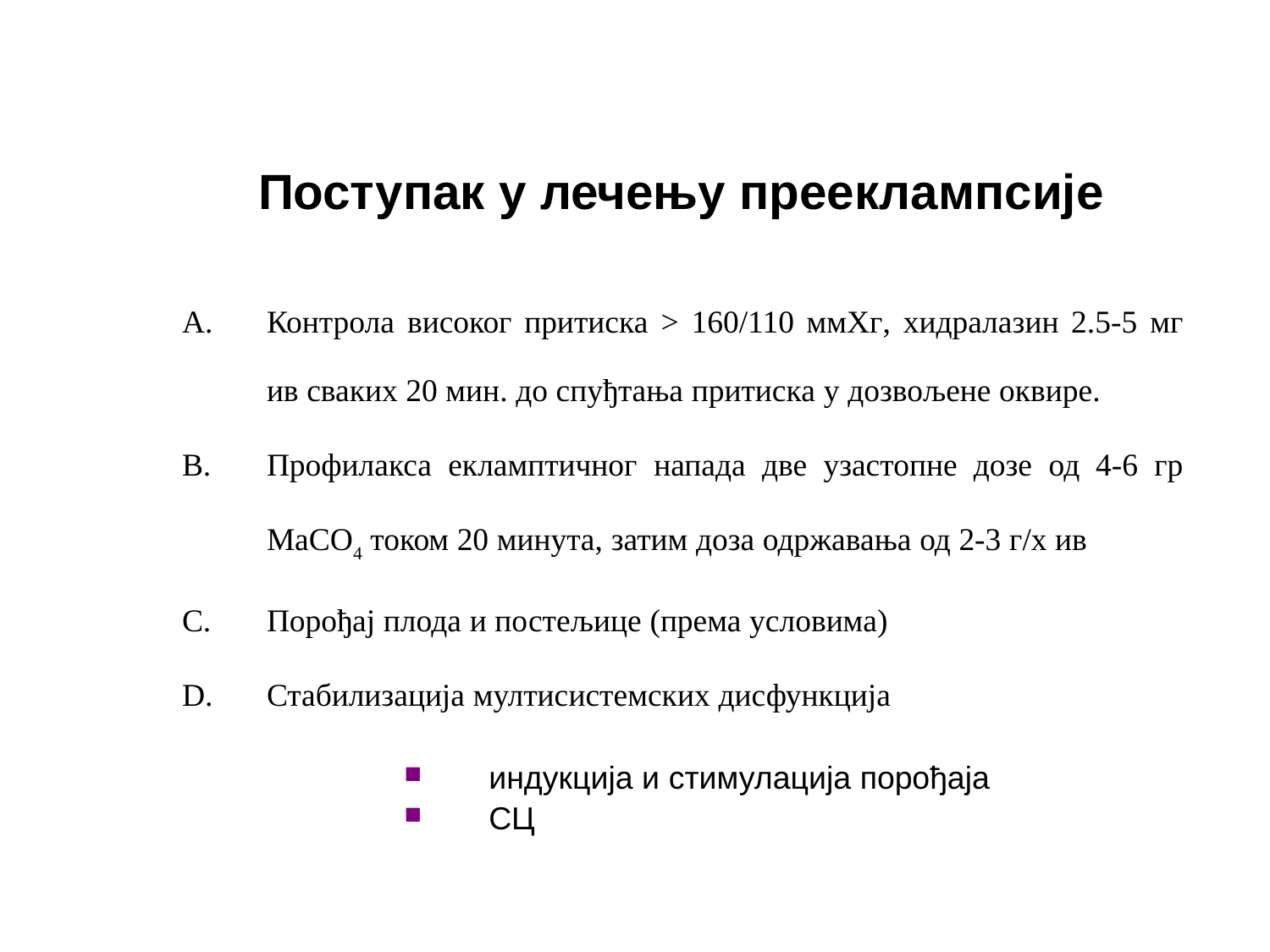

# Поступак у лечењу прееклампсије
Контрола високог притиска > 160/110 ммХг, хидралазин 2.5-5 мг ив сваких 20 мин. до спуђтања притиска у дозвољене оквире.
Профилакса екламптичног напада две узастопне дозе од 4-6 гр МаСО4 током 20 минута, затим доза одржавања од 2-3 г/х ив
Порођај плода и постељице (према условима)
Стабилизација мултисистемских дисфункција
индукција и стимулација порођаја
СЦ